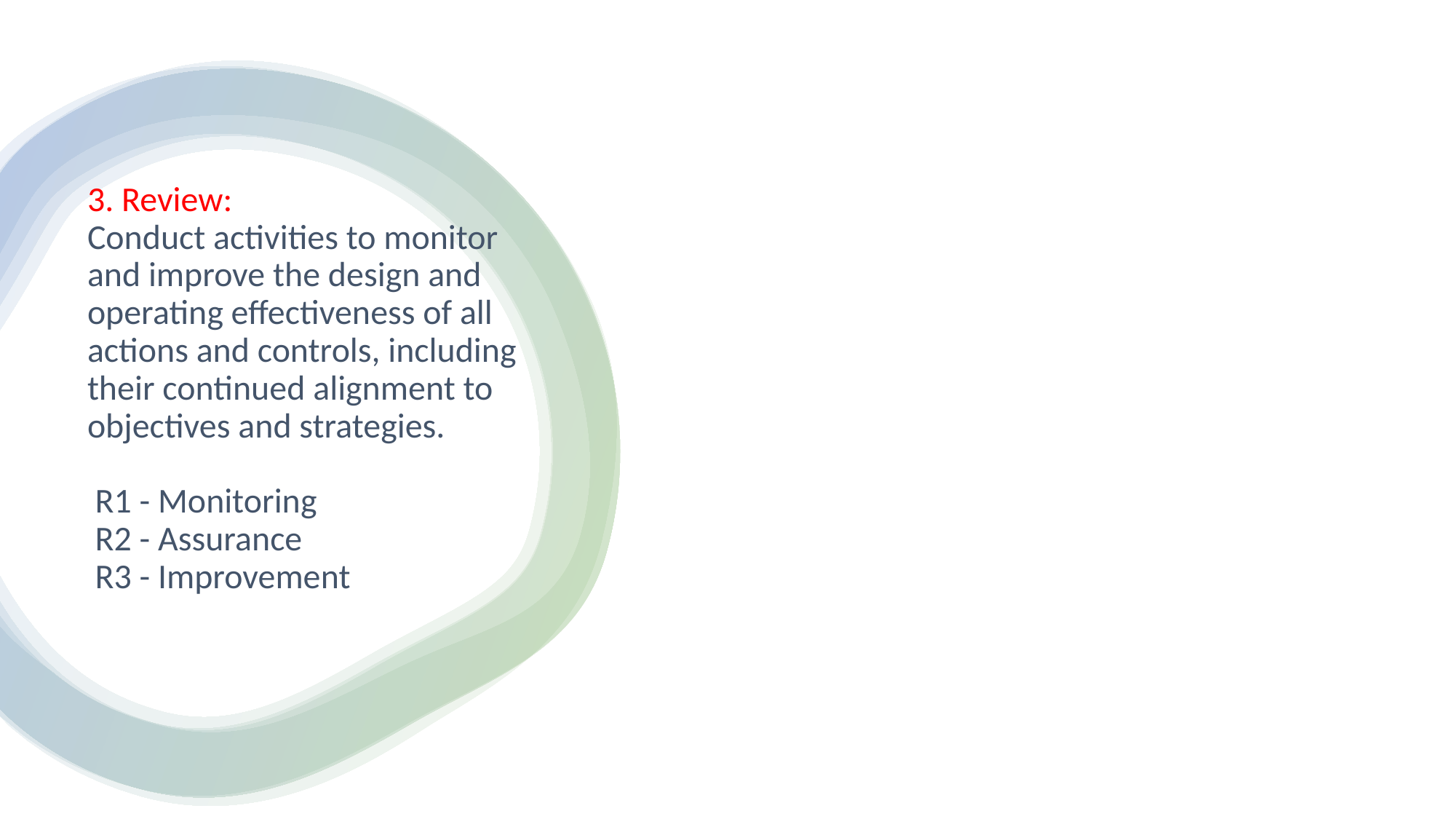

# 3. Review: Conduct activities to monitor and improve the design and operating effectiveness of all actions and controls, including their continued alignment to objectives and strategies. R1 - Monitoring R2 - Assurance R3 - Improvement